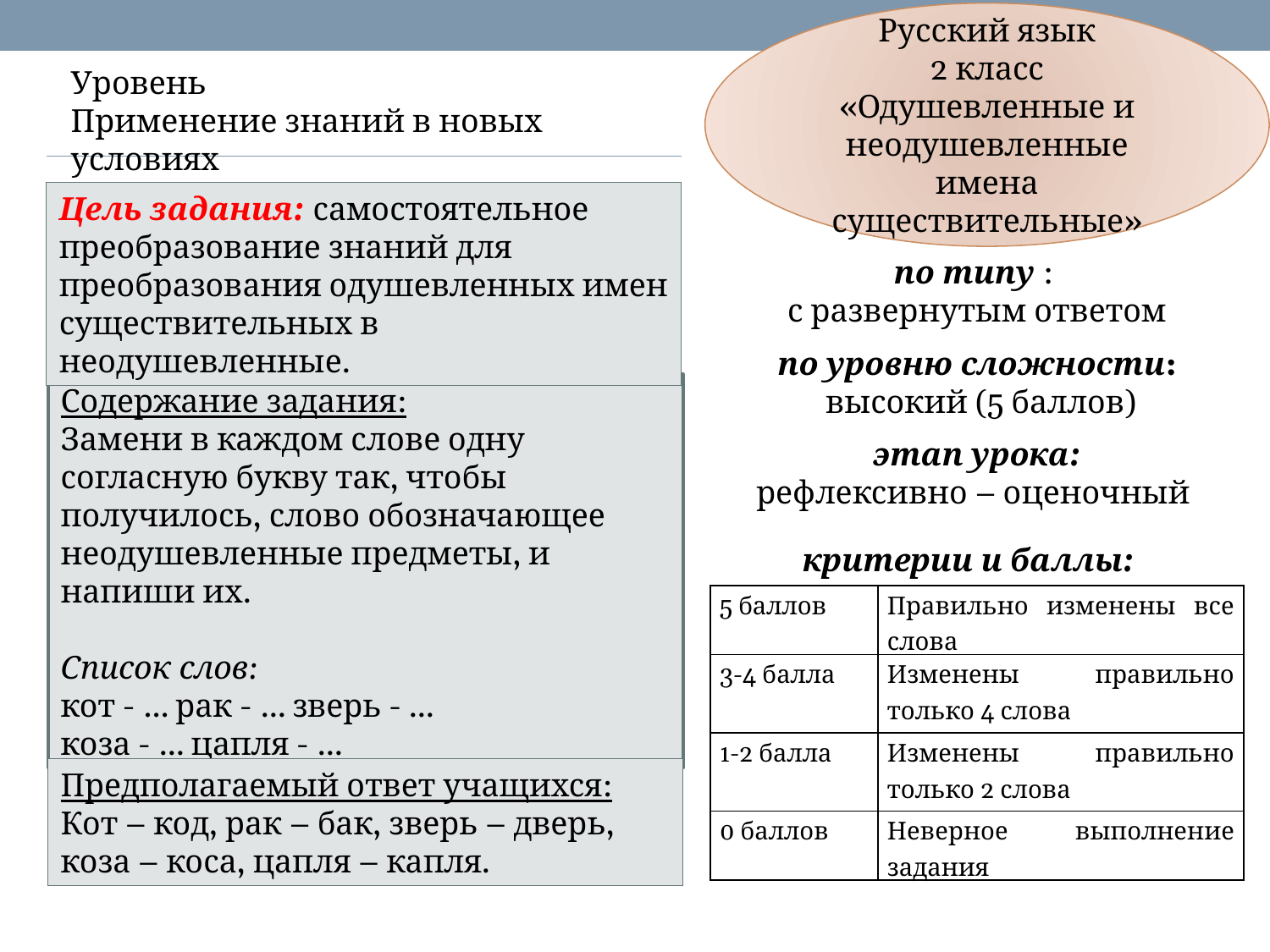

Русский язык
2 класс
«Одушевленные и неодушевленные имена существительные»
Уровень
Применение знаний в новых условиях
Цель задания: самостоятельное преобразование знаний для преобразования одушевленных имен существительных в неодушевленные.
по типу :
с развернутым ответом

по уровню сложности:
 высокий (5 баллов)

этап урока:
рефлексивно – оценочный

Содержание задания:
Замени в каждом слове одну согласную букву так, чтобы получилось, слово обозначающее неодушевленные предметы, и напиши их.

Список слов:
кот - … рак - … зверь - ...
коза - … цапля - …
критерии и баллы:
| 5 баллов | Правильно изменены все слова |
| --- | --- |
| 3-4 балла | Изменены правильно только 4 слова |
| 1-2 балла | Изменены правильно только 2 слова |
| 0 баллов | Неверное выполнение задания |

Предполагаемый ответ учащихся:
Кот – код, рак – бак, зверь – дверь, коза – коса, цапля – капля.